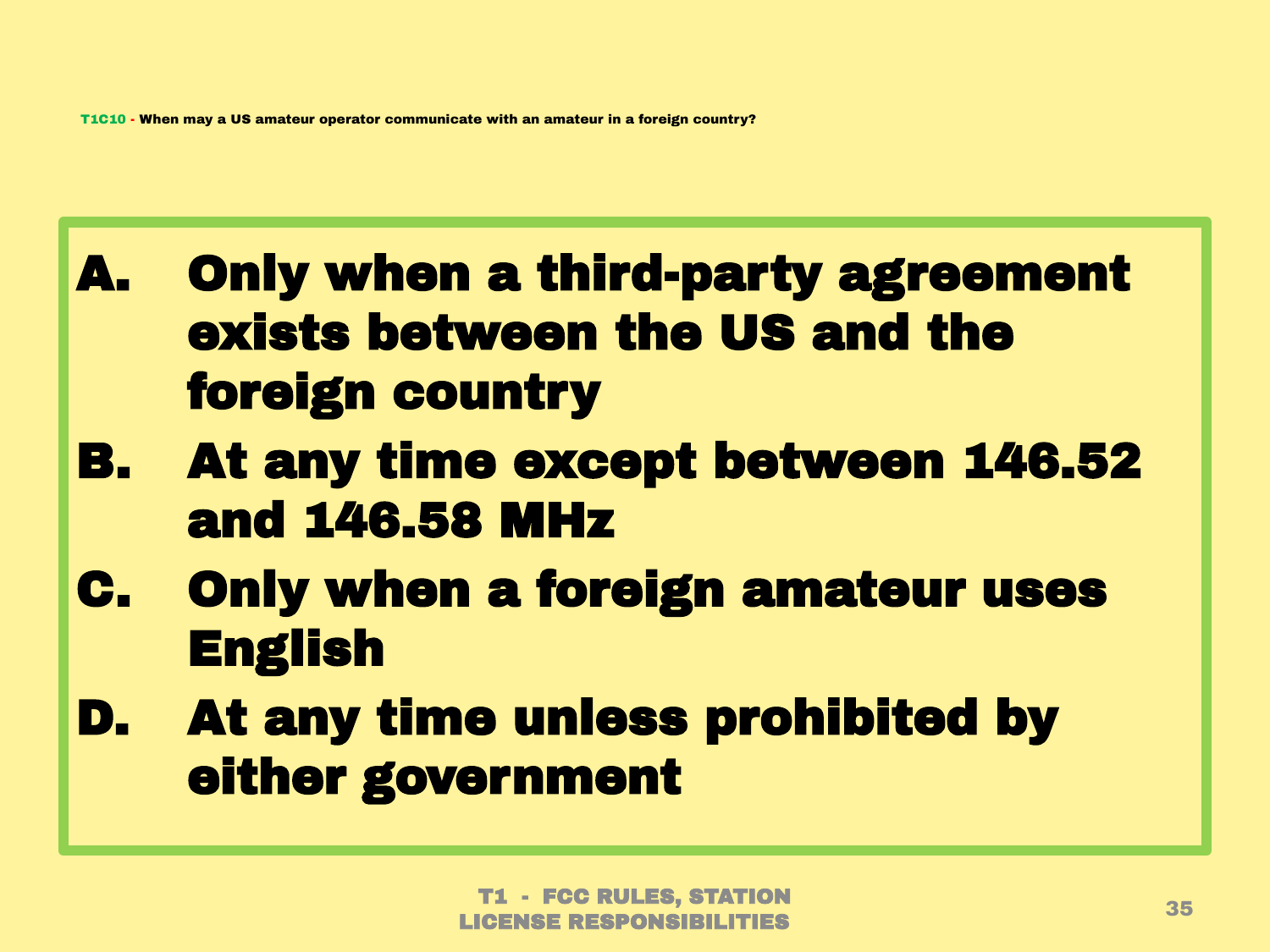

# T1C10 - When may a US amateur operator communicate with an amateur in a foreign country?

Only when a third-party agreement exists between the US and the foreign country
At any time except between 146.52 and 146.58 MHz
Only when a foreign amateur uses English
At any time unless prohibited by either government

T1  -  FCC RULES, STATION LICENSE RESPONSIBILITIES
35